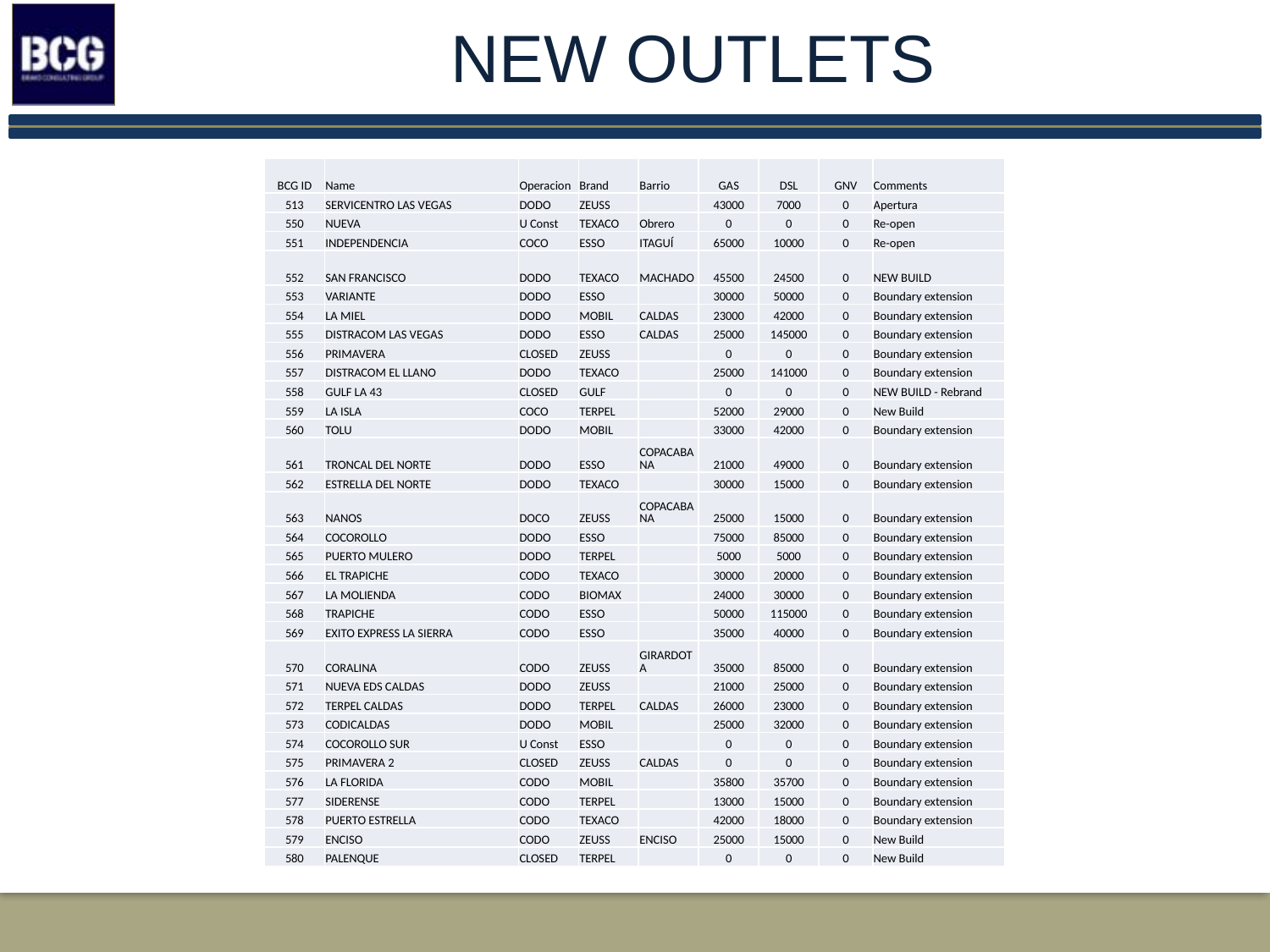

# New outlets
| BCG ID | Name | Operacion | Brand | Barrio | GAS | DSL | GNV | Comments |
| --- | --- | --- | --- | --- | --- | --- | --- | --- |
| 513 | SERVICENTRO LAS VEGAS | DODO | ZEUSS |  | 43000 | 7000 | 0 | Apertura |
| 550 | NUEVA | U Const | TEXACO | Obrero | 0 | 0 | 0 | Re-open |
| 551 | INDEPENDENCIA | COCO | ESSO | ITAGUÍ | 65000 | 10000 | 0 | Re-open |
| 552 | SAN FRANCISCO | DODO | TEXACO | MACHADO | 45500 | 24500 | 0 | NEW BUILD |
| 553 | VARIANTE | DODO | ESSO |  | 30000 | 50000 | 0 | Boundary extension |
| 554 | LA MIEL | DODO | MOBIL | CALDAS | 23000 | 42000 | 0 | Boundary extension |
| 555 | DISTRACOM LAS VEGAS | DODO | ESSO | CALDAS | 25000 | 145000 | 0 | Boundary extension |
| 556 | PRIMAVERA | CLOSED | ZEUSS |  | 0 | 0 | 0 | Boundary extension |
| 557 | DISTRACOM EL LLANO | DODO | TEXACO |  | 25000 | 141000 | 0 | Boundary extension |
| 558 | GULF LA 43 | CLOSED | GULF |  | 0 | 0 | 0 | NEW BUILD - Rebrand |
| 559 | LA ISLA | COCO | TERPEL |  | 52000 | 29000 | 0 | New Build |
| 560 | TOLU | DODO | MOBIL |  | 33000 | 42000 | 0 | Boundary extension |
| 561 | TRONCAL DEL NORTE | DODO | ESSO | COPACABANA | 21000 | 49000 | 0 | Boundary extension |
| 562 | ESTRELLA DEL NORTE | DODO | TEXACO |  | 30000 | 15000 | 0 | Boundary extension |
| 563 | NANOS | DOCO | ZEUSS | COPACABANA | 25000 | 15000 | 0 | Boundary extension |
| 564 | COCOROLLO | DODO | ESSO |  | 75000 | 85000 | 0 | Boundary extension |
| 565 | PUERTO MULERO | DODO | TERPEL |  | 5000 | 5000 | 0 | Boundary extension |
| 566 | EL TRAPICHE | CODO | TEXACO |  | 30000 | 20000 | 0 | Boundary extension |
| 567 | LA MOLIENDA | CODO | BIOMAX |  | 24000 | 30000 | 0 | Boundary extension |
| 568 | TRAPICHE | CODO | ESSO |  | 50000 | 115000 | 0 | Boundary extension |
| 569 | EXITO EXPRESS LA SIERRA | CODO | ESSO |  | 35000 | 40000 | 0 | Boundary extension |
| 570 | CORALINA | CODO | ZEUSS | GIRARDOTA | 35000 | 85000 | 0 | Boundary extension |
| 571 | NUEVA EDS CALDAS | DODO | ZEUSS |  | 21000 | 25000 | 0 | Boundary extension |
| 572 | TERPEL CALDAS | DODO | TERPEL | CALDAS | 26000 | 23000 | 0 | Boundary extension |
| 573 | CODICALDAS | DODO | MOBIL |  | 25000 | 32000 | 0 | Boundary extension |
| 574 | COCOROLLO SUR | U Const | ESSO |  | 0 | 0 | 0 | Boundary extension |
| 575 | PRIMAVERA 2 | CLOSED | ZEUSS | CALDAS | 0 | 0 | 0 | Boundary extension |
| 576 | LA FLORIDA | CODO | MOBIL |  | 35800 | 35700 | 0 | Boundary extension |
| 577 | SIDERENSE | CODO | TERPEL |  | 13000 | 15000 | 0 | Boundary extension |
| 578 | PUERTO ESTRELLA | CODO | TEXACO |  | 42000 | 18000 | 0 | Boundary extension |
| 579 | ENCISO | CODO | ZEUSS | ENCISO | 25000 | 15000 | 0 | New Build |
| 580 | PALENQUE | CLOSED | TERPEL |  | 0 | 0 | 0 | New Build |